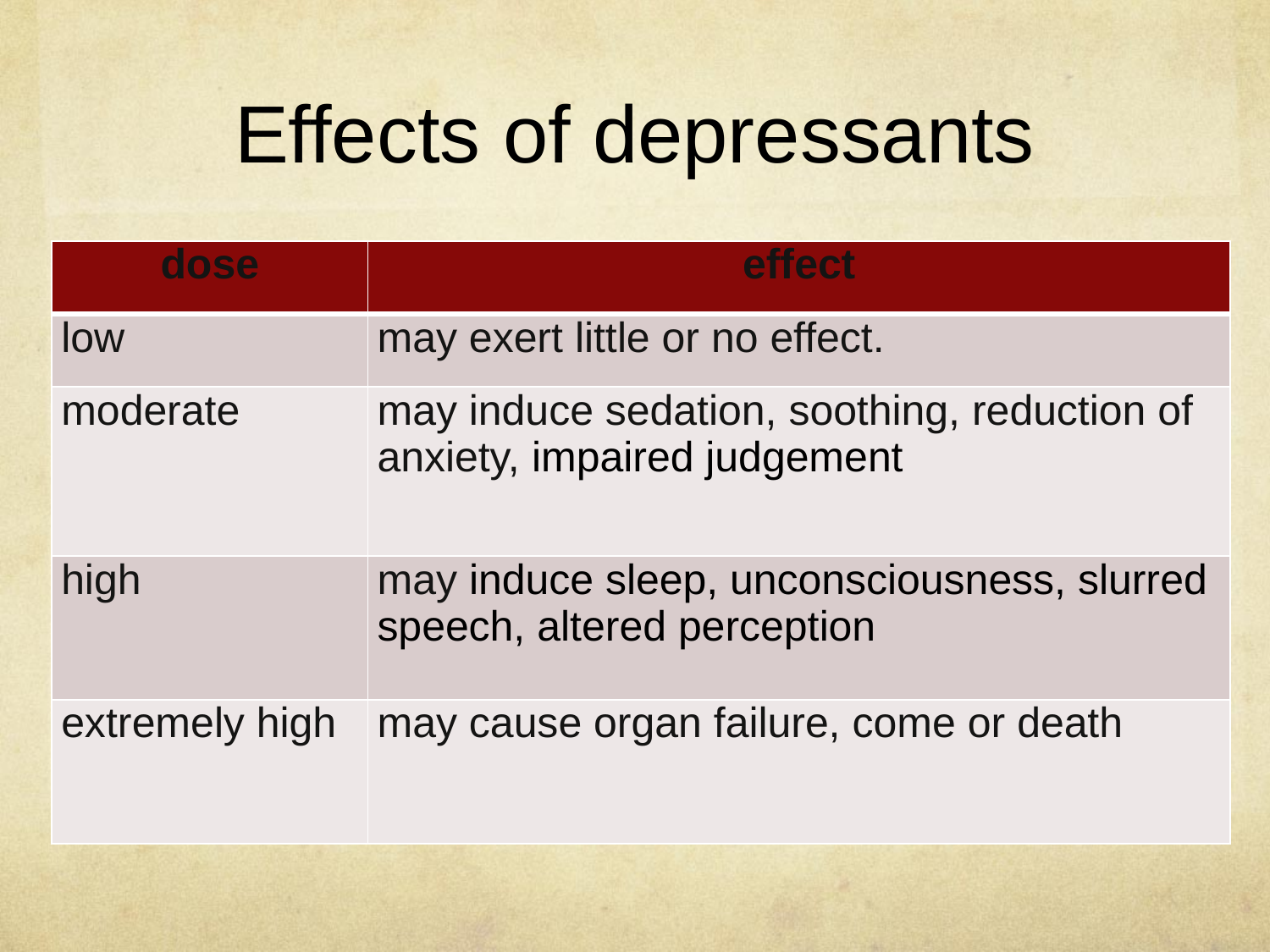

# Effects of depressants
| dose | effect |
| --- | --- |
| low | may exert little or no effect. |
| moderate | may induce sedation, soothing, reduction of anxiety, impaired judgement |
| high | may induce sleep, unconsciousness, slurred speech, altered perception |
| extremely high | may cause organ failure, come or death |